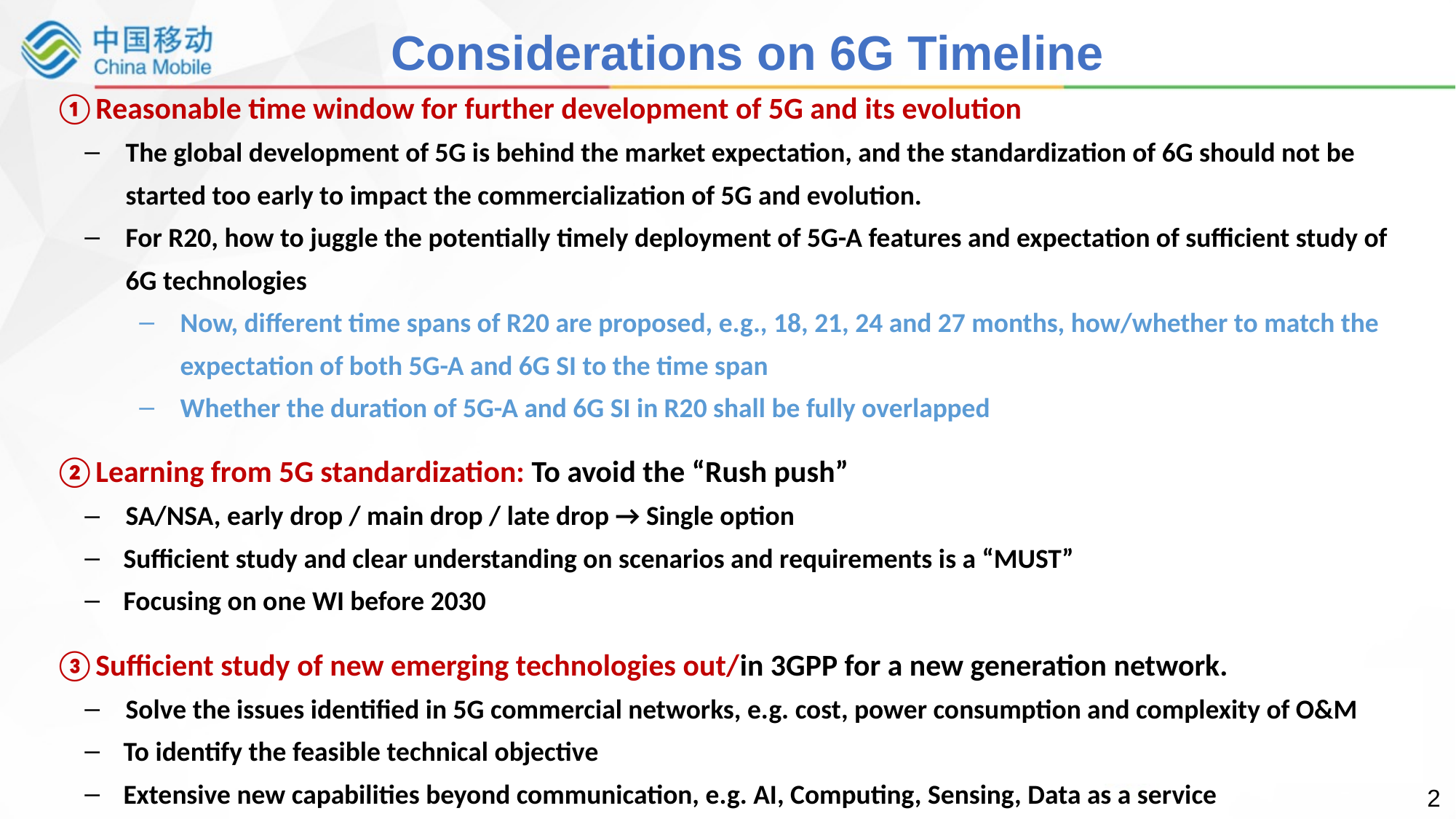

Considerations on 6G Timeline
Reasonable time window for further development of 5G and its evolution
The global development of 5G is behind the market expectation, and the standardization of 6G should not be started too early to impact the commercialization of 5G and evolution.
For R20, how to juggle the potentially timely deployment of 5G-A features and expectation of sufficient study of 6G technologies
Now, different time spans of R20 are proposed, e.g., 18, 21, 24 and 27 months, how/whether to match the expectation of both 5G-A and 6G SI to the time span
Whether the duration of 5G-A and 6G SI in R20 shall be fully overlapped
Learning from 5G standardization: To avoid the “Rush push”
SA/NSA, early drop / main drop / late drop → Single option
Sufficient study and clear understanding on scenarios and requirements is a “MUST”
Focusing on one WI before 2030
Sufficient study of new emerging technologies out/in 3GPP for a new generation network.
Solve the issues identified in 5G commercial networks, e.g. cost, power consumption and complexity of O&M
To identify the feasible technical objective
Extensive new capabilities beyond communication, e.g. AI, Computing, Sensing, Data as a service